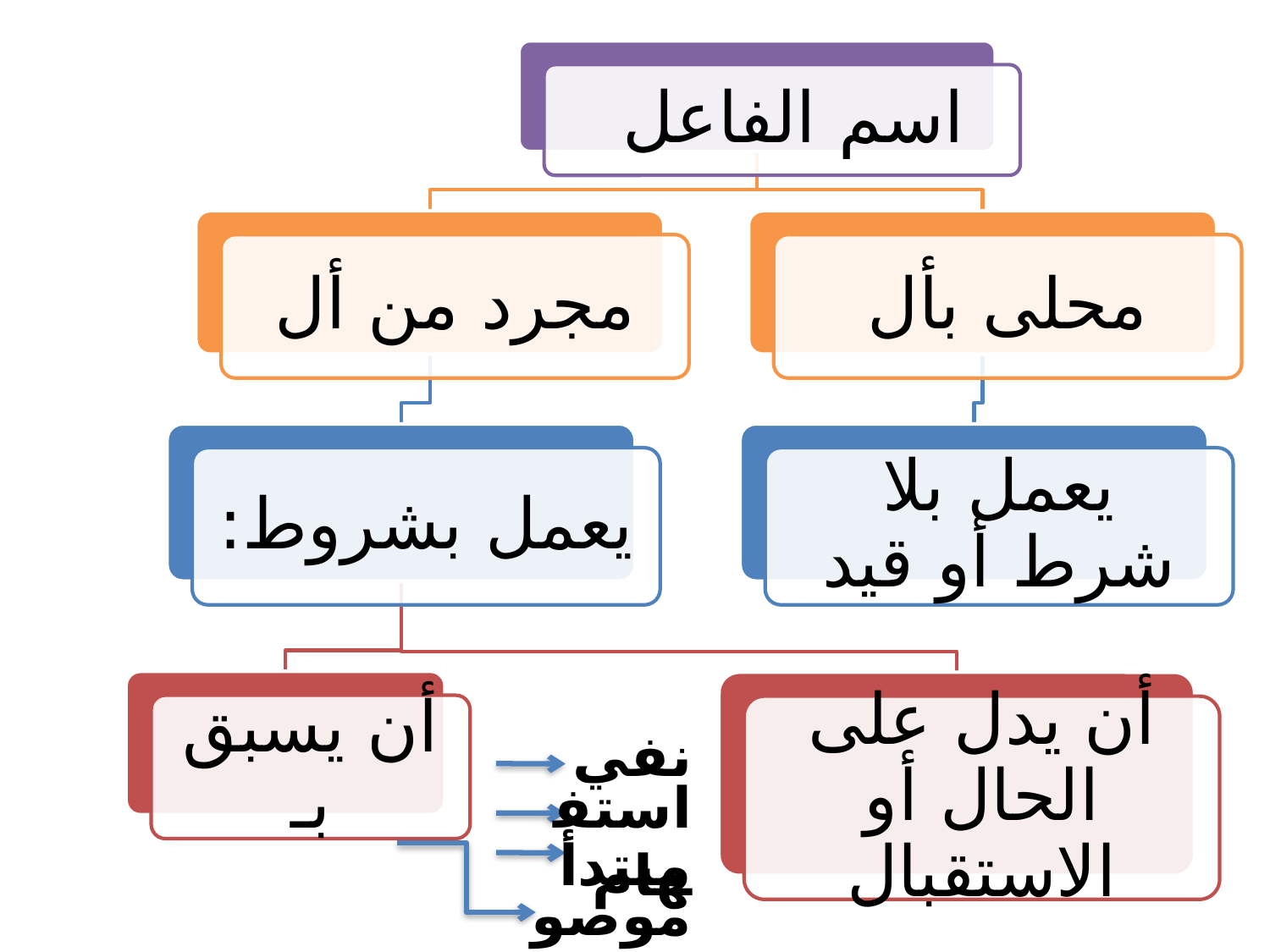

اسم الفاعل
مجرد من أل
يعمل بشروط:
أن يسبق بـ
أن يدل على الحال أو الاستقبال
محلى بأل
يعمل بلا شرط أو قيد
نفي
استفهام
مبتدأ
موصوف